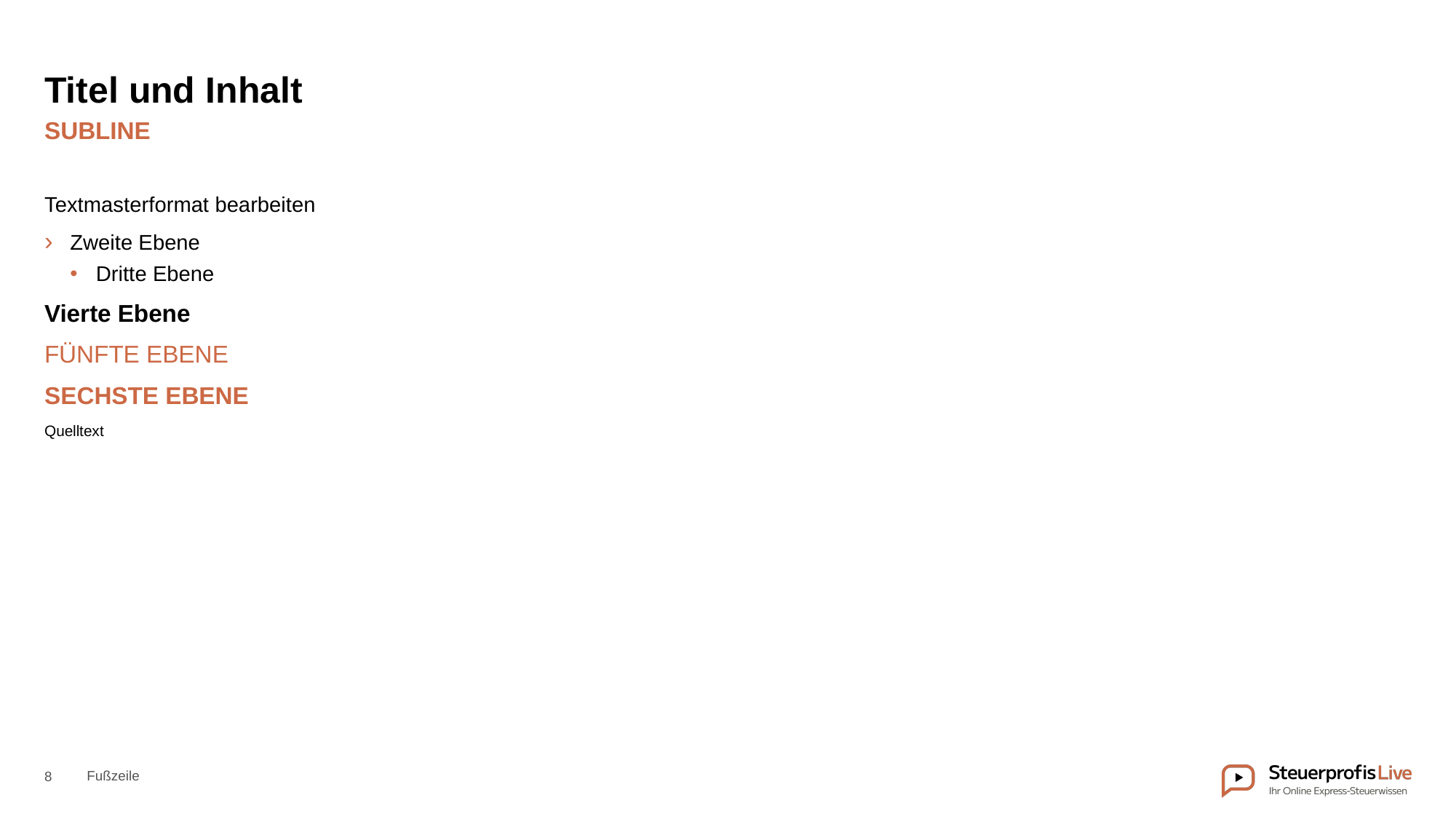

# Titel und Inhalt
Subline
Textmasterformat bearbeiten
Zweite Ebene
Dritte Ebene
Vierte Ebene
Fünfte Ebene
Sechste Ebene
Quelltext

Fußzeile
8